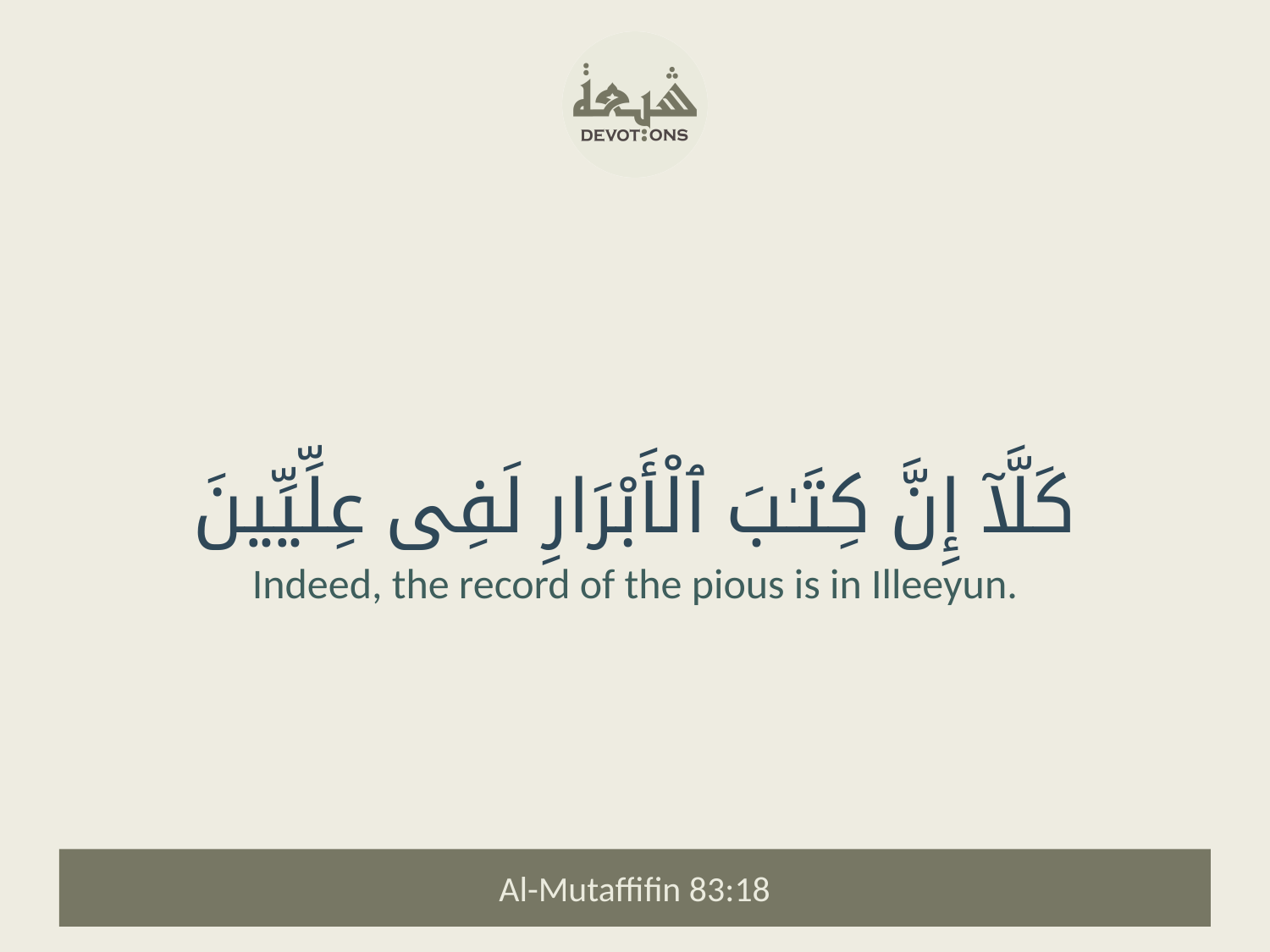

كَلَّآ إِنَّ كِتَـٰبَ ٱلْأَبْرَارِ لَفِى عِلِّيِّينَ
Indeed, the record of the pious is in Illeeyun.
Al-Mutaffifin 83:18